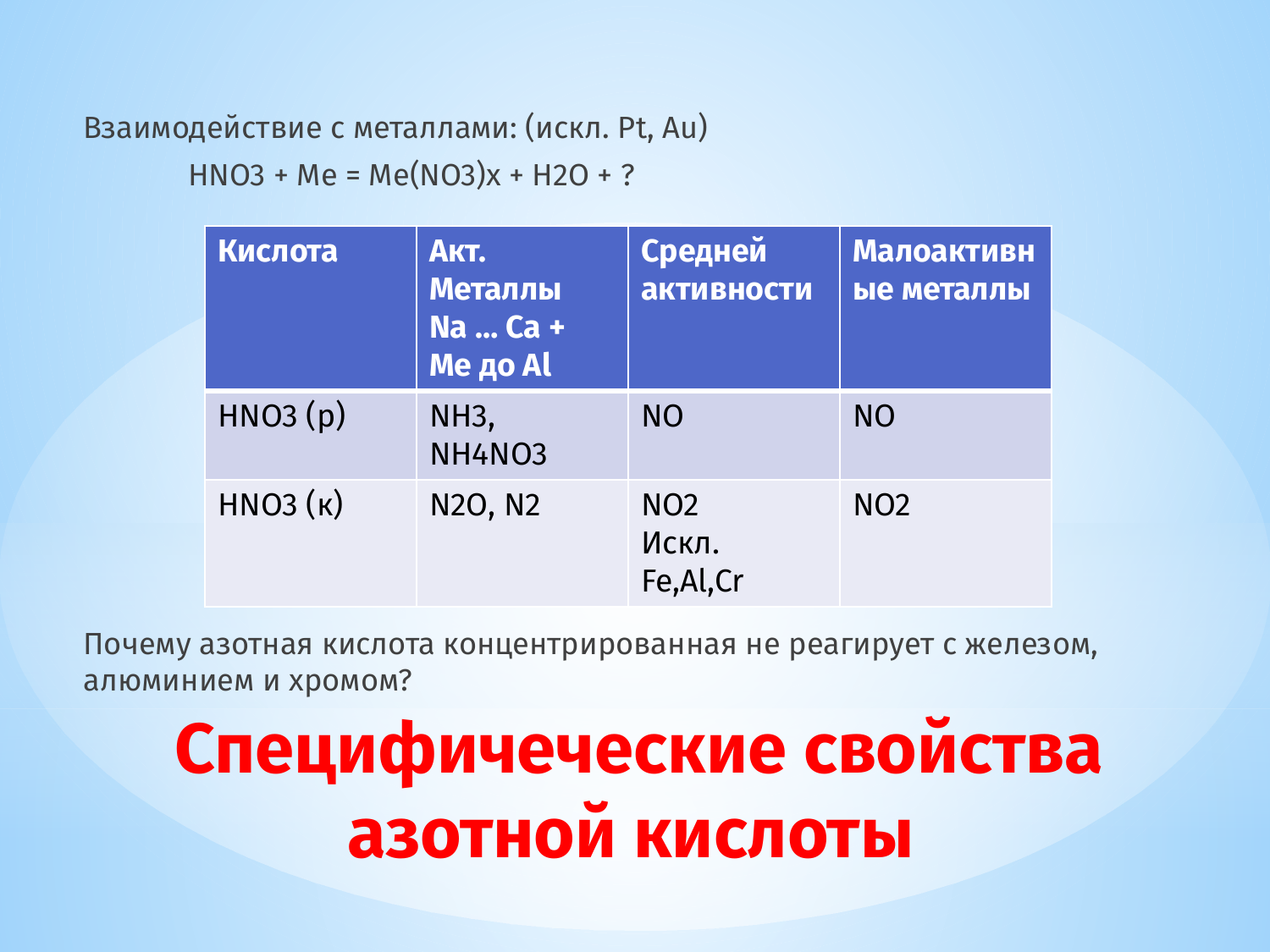

Взаимодействие с металлами: (искл. Pt, Au)
             HNO3 + Me = Me(NO3)x + H2O + ?

Почему азотная кислота концентрированная не реагирует с железом, алюминием и хромом?

| Кислота | Акт. Металлы Na … Ca + Ме до Al | Средней активности | Малоактивные металлы |
| --- | --- | --- | --- |
| HNO3 (р) | NH3, NH4NO3 | NO | NO |
| HNO3 (к) | N2O, N2 | NO2 Искл. Fe,Al,Cr | NO2 |
# Специфичеческие свойства азотной кислоты